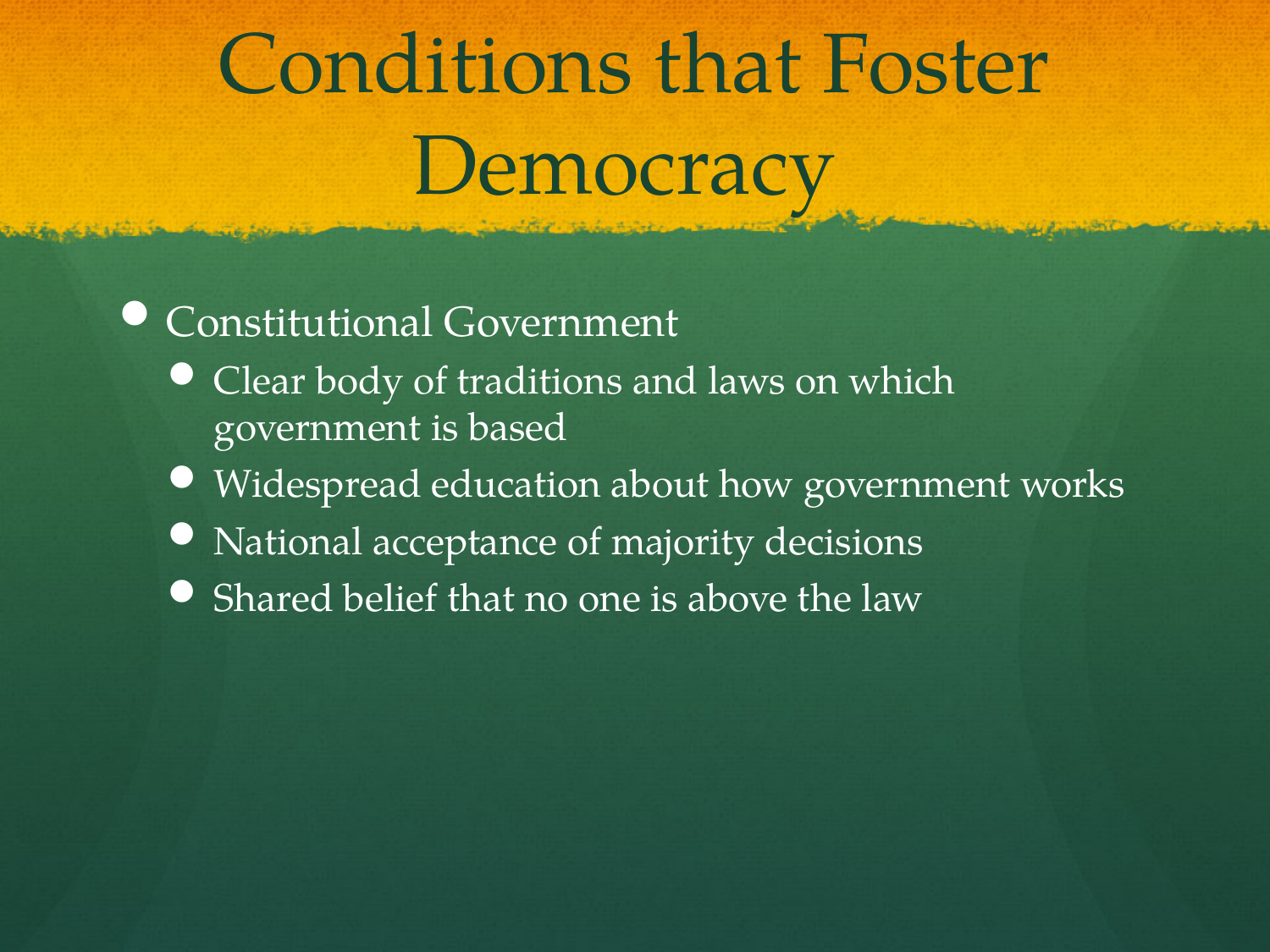

# Conditions that Foster Democracy
Constitutional Government
Clear body of traditions and laws on which government is based
Widespread education about how government works
National acceptance of majority decisions
Shared belief that no one is above the law